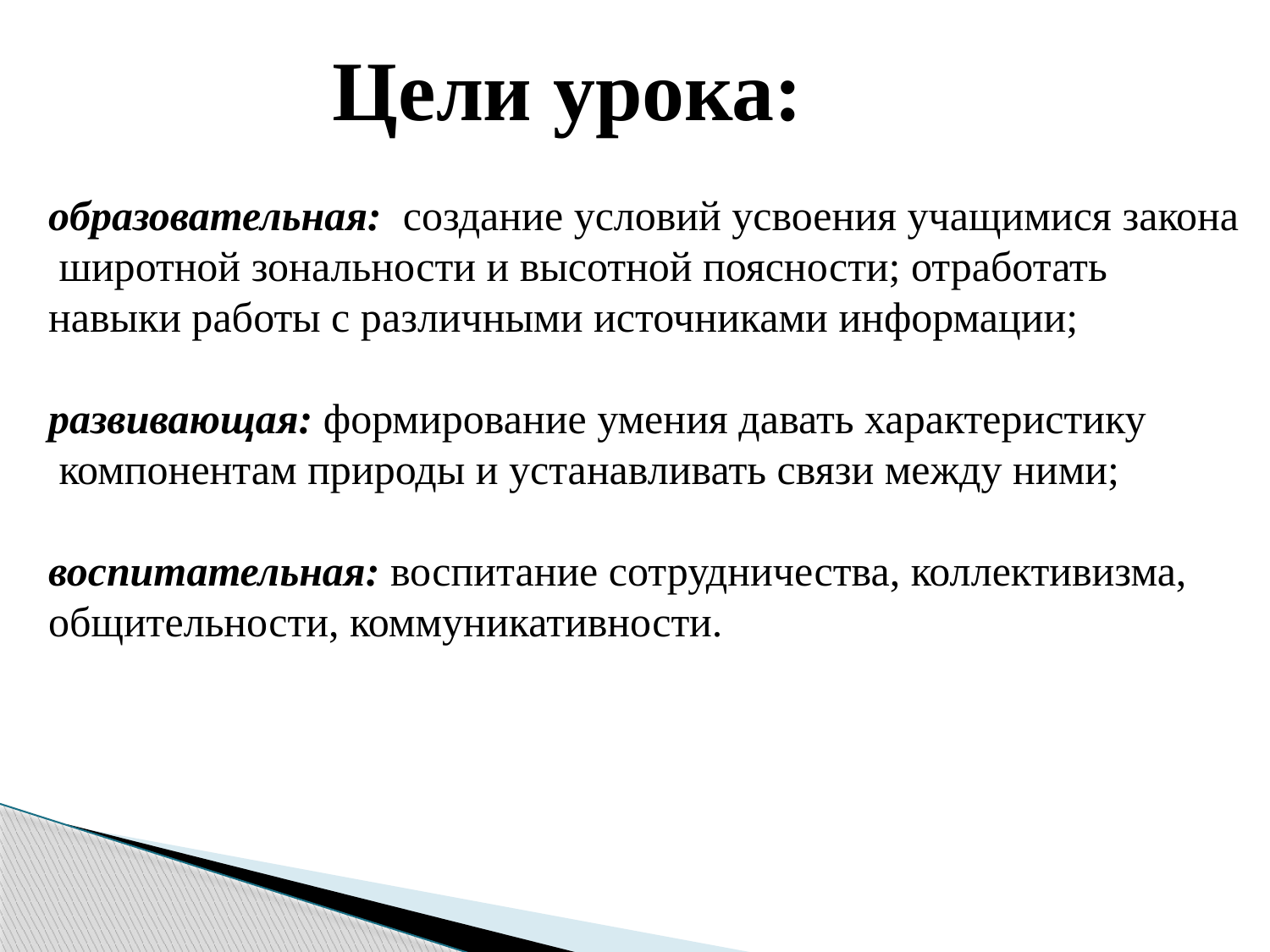

Цели урока:

образовательная:  создание условий усвоения учащимися закона
 широтной зональности и высотной поясности; отработать
навыки работы с различными источниками информации;

развивающая: формирование умения давать характеристику
 компонентам природы и устанавливать связи между ними;

воспитательная: воспитание сотрудничества, коллективизма,
общительности, коммуникативности.